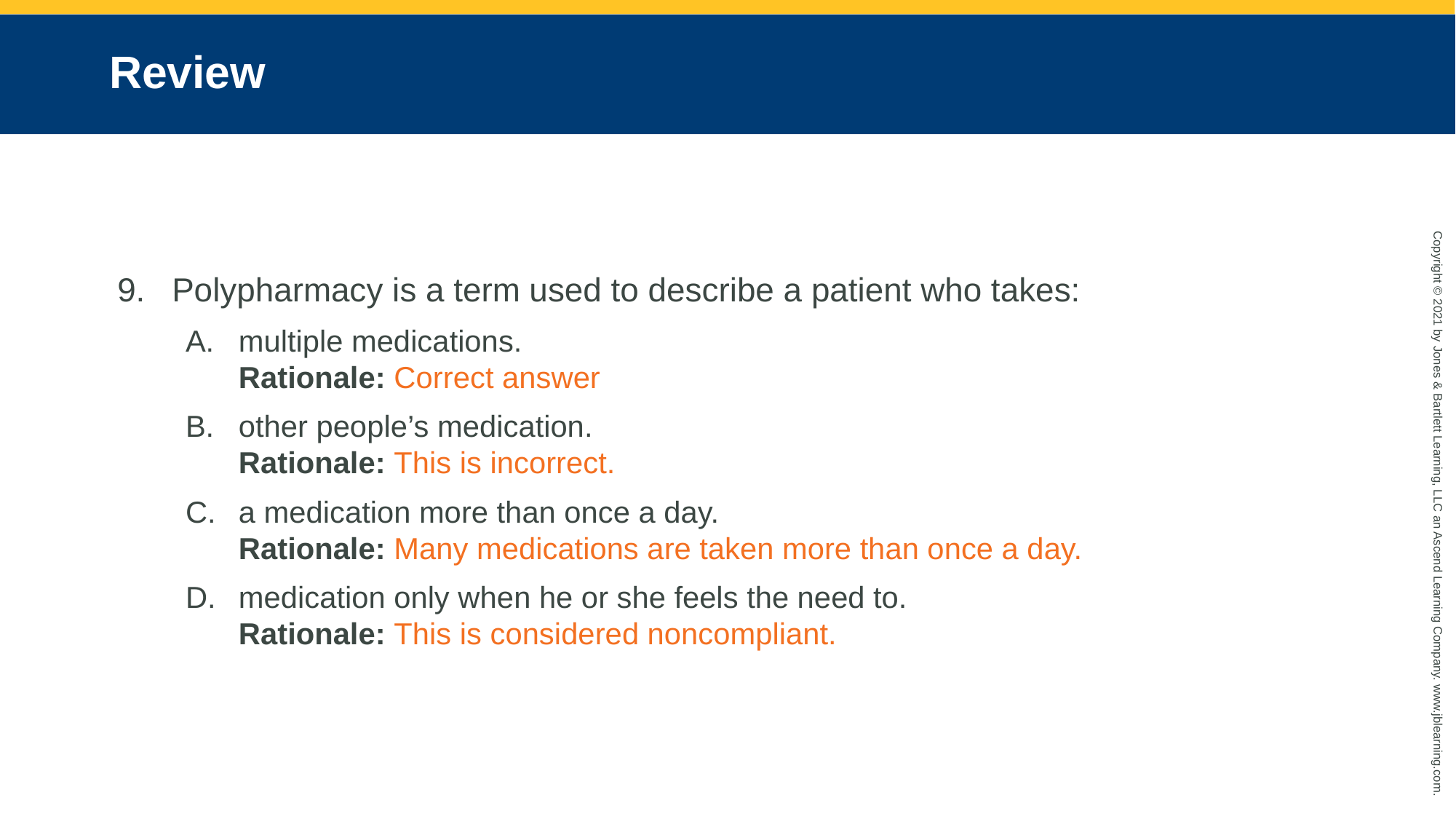

# Review
Polypharmacy is a term used to describe a patient who takes:
multiple medications.
Rationale: Correct answer
other people’s medication.
Rationale: This is incorrect.
a medication more than once a day.
Rationale: Many medications are taken more than once a day.
medication only when he or she feels the need to.
Rationale: This is considered noncompliant.